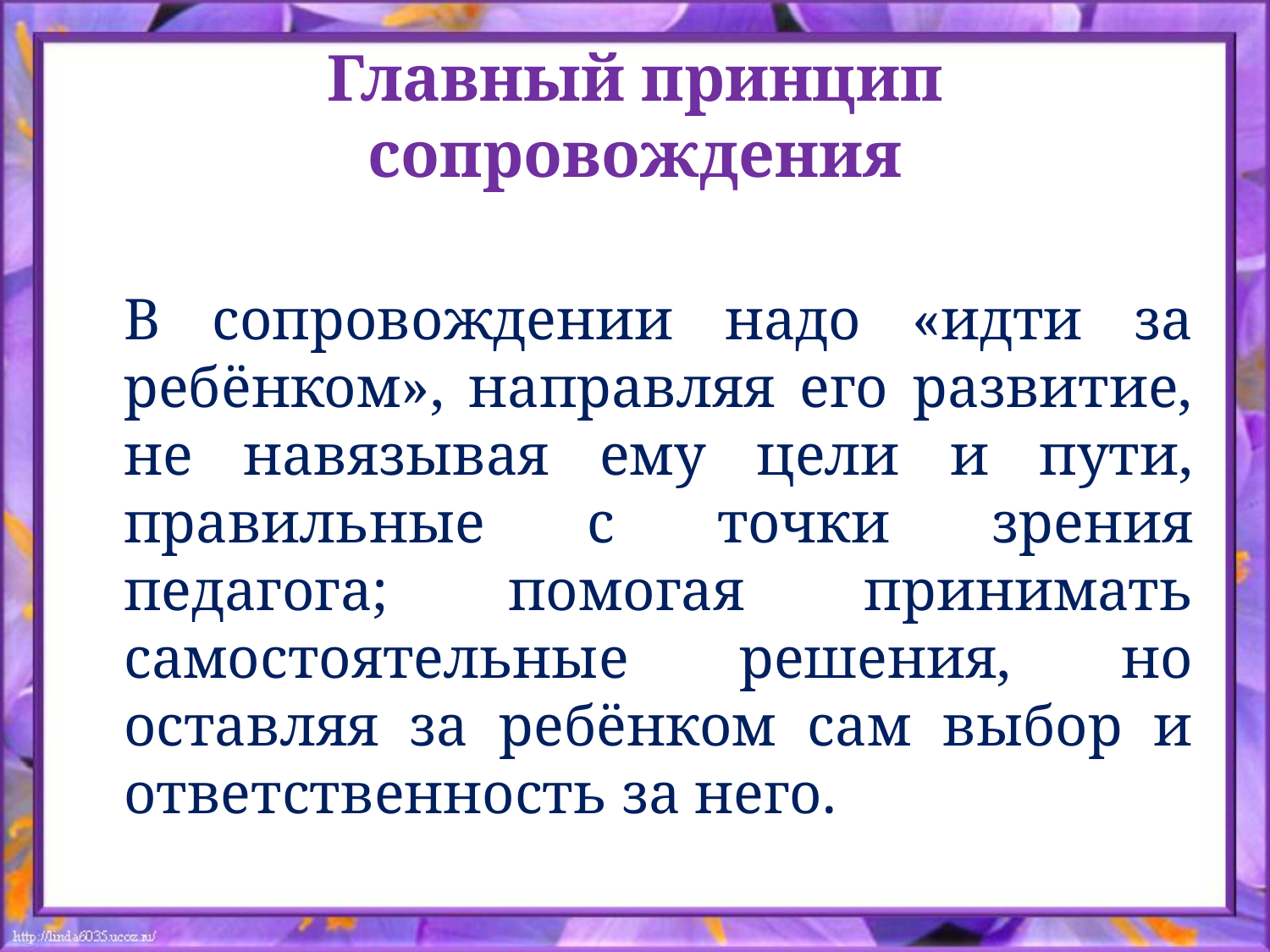

# Главный принцип сопровождения

	В сопровождении надо «идти за ребёнком», направляя его развитие, не навязывая ему цели и пути, правильные с точки зрения педагога; помогая принимать самостоятельные решения, но оставляя за ребёнком сам выбор и ответственность за него.